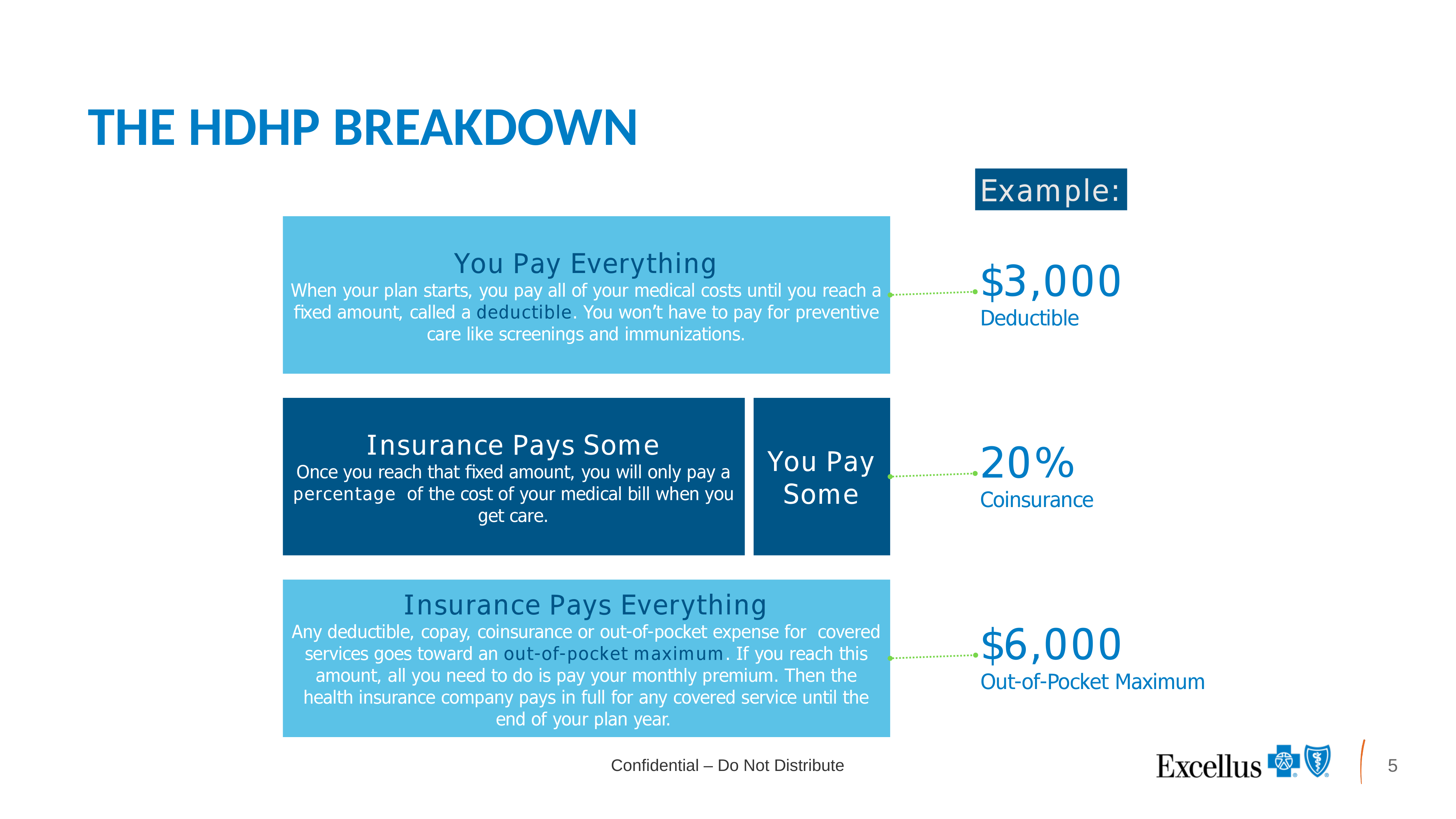

# The HDHP Breakdown
Example:
You Pay Everything
When your plan starts, you pay all of your medical costs until you reach a fixed amount, called a deductible. You won’t have to pay for preventive care like screenings and immunizations.
$3,000
Deductible
Insurance Pays Some
Once you reach that fixed amount, you will only pay a percentage  of the cost of your medical bill when you get care.
You Pay Some
20%
Coinsurance
Insurance Pays Everything
Any deductible, copay, coinsurance or out-of-pocket expense for  covered services goes toward an out-of-pocket maximum. If you reach this amount, all you need to do is pay your monthly premium. Then the health insurance company pays in full for any covered service until the end of your plan year.
$6,000
Out-of-Pocket Maximum
5